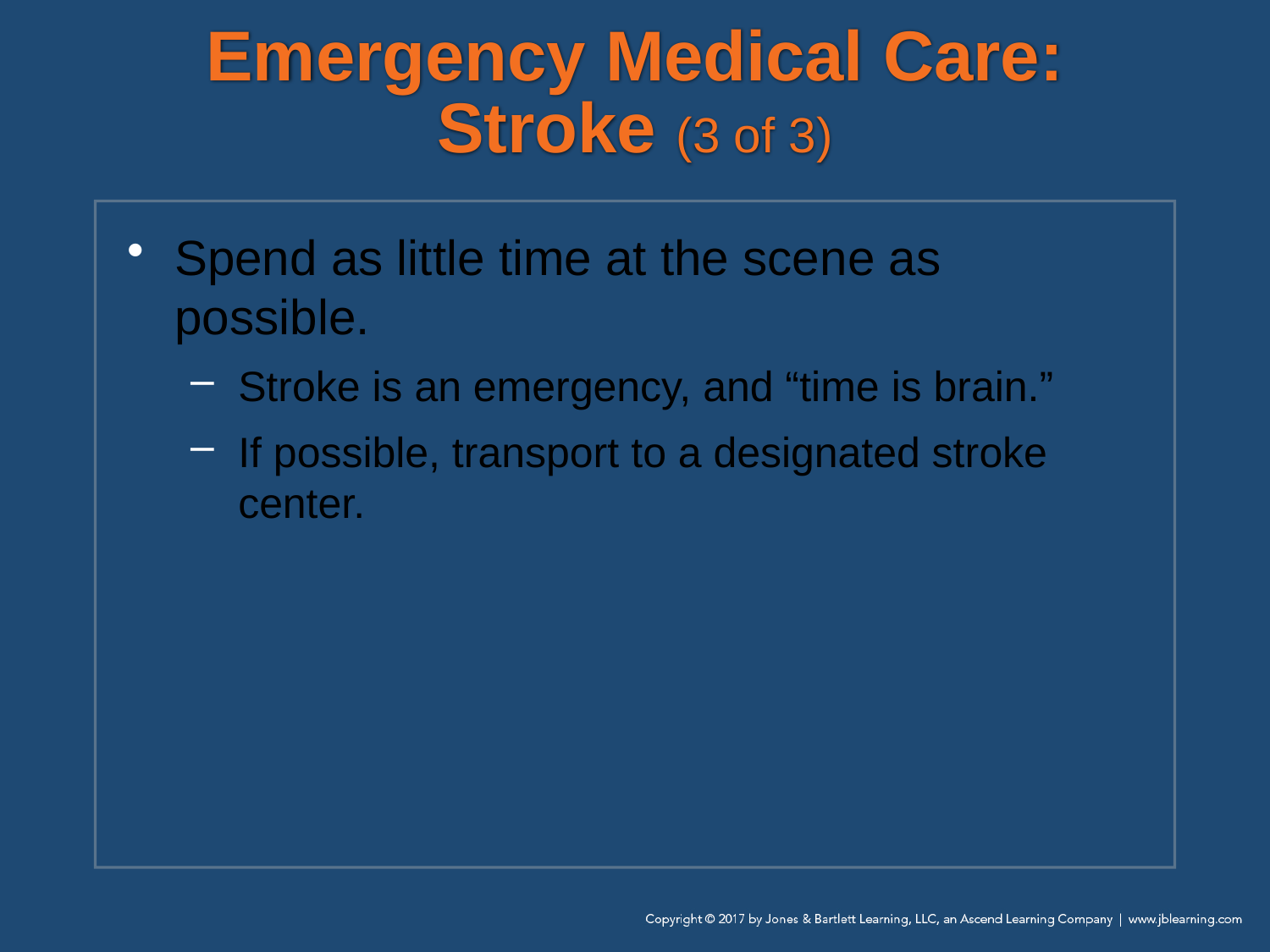

# Emergency Medical Care: Stroke (3 of 3)
Spend as little time at the scene as possible.
Stroke is an emergency, and “time is brain.”
If possible, transport to a designated stroke center.